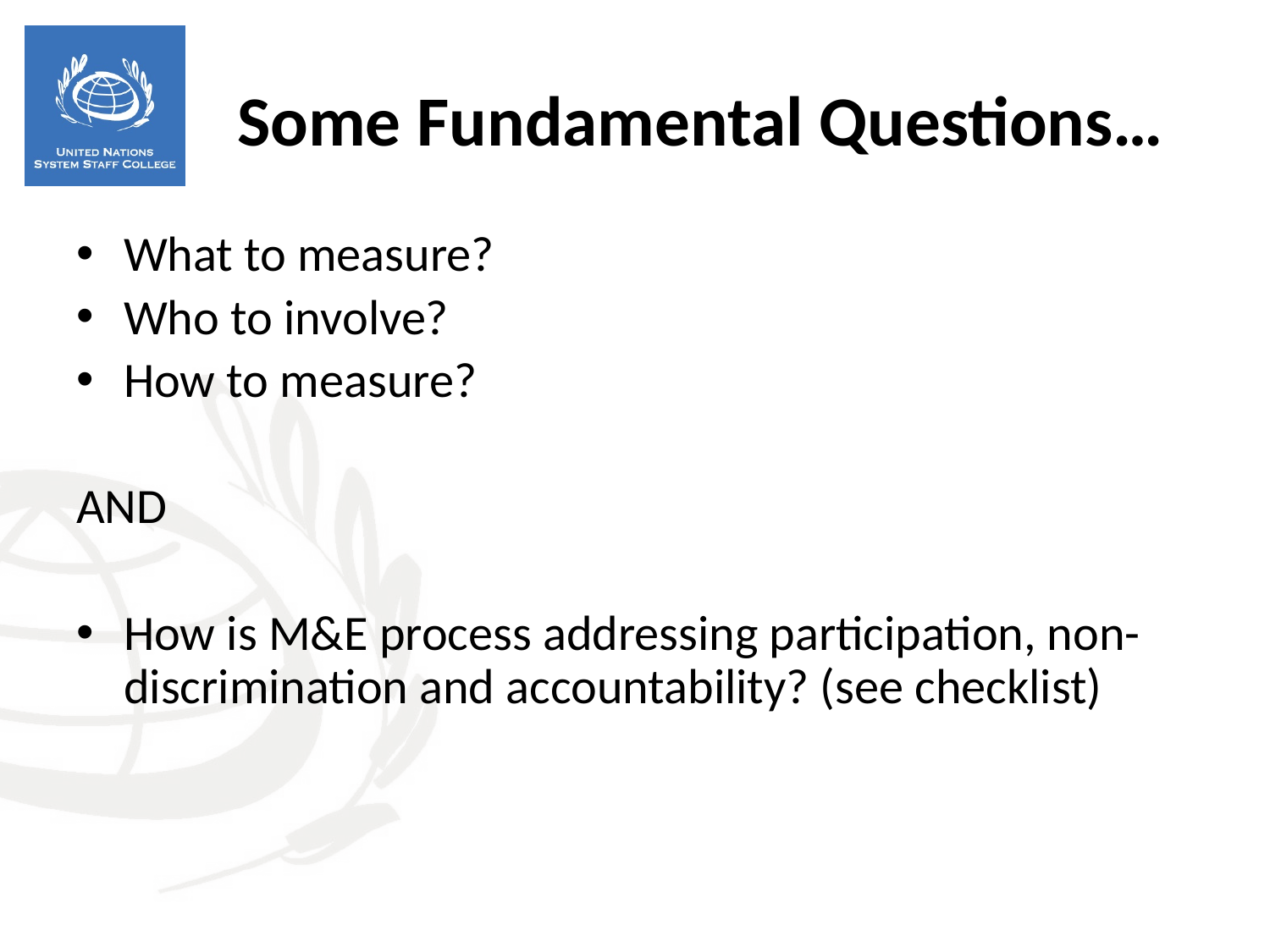

What to measure?
Who to involve?
How to measure?

AND

How is M&E process addressing participation, non-discrimination and accountability? (see checklist)

Some Fundamental Questions…